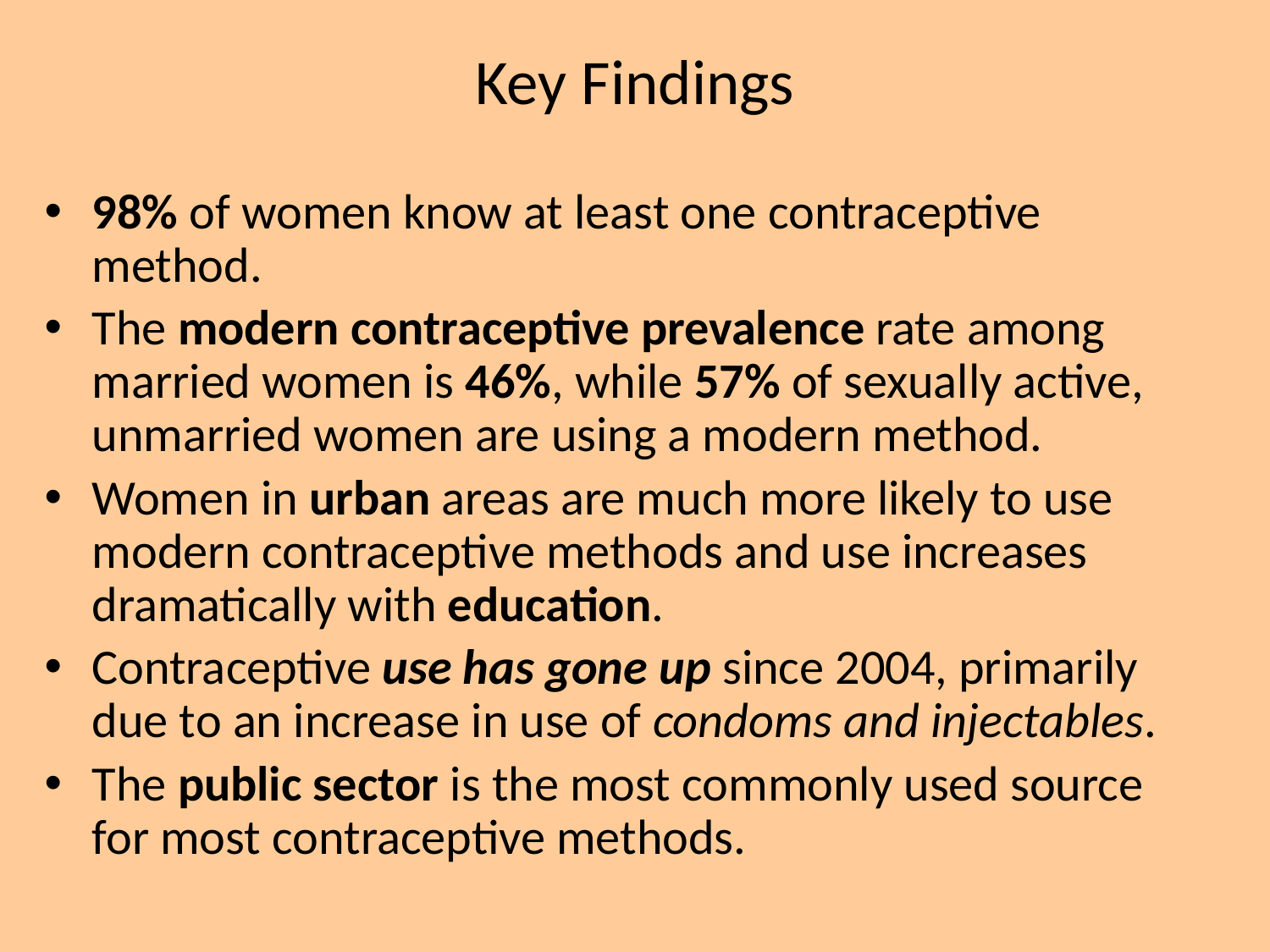

# Key Findings
98% of women know at least one contraceptive method.
The modern contraceptive prevalence rate among married women is 46%, while 57% of sexually active, unmarried women are using a modern method.
Women in urban areas are much more likely to use modern contraceptive methods and use increases dramatically with education.
Contraceptive use has gone up since 2004, primarily due to an increase in use of condoms and injectables.
The public sector is the most commonly used source for most contraceptive methods.